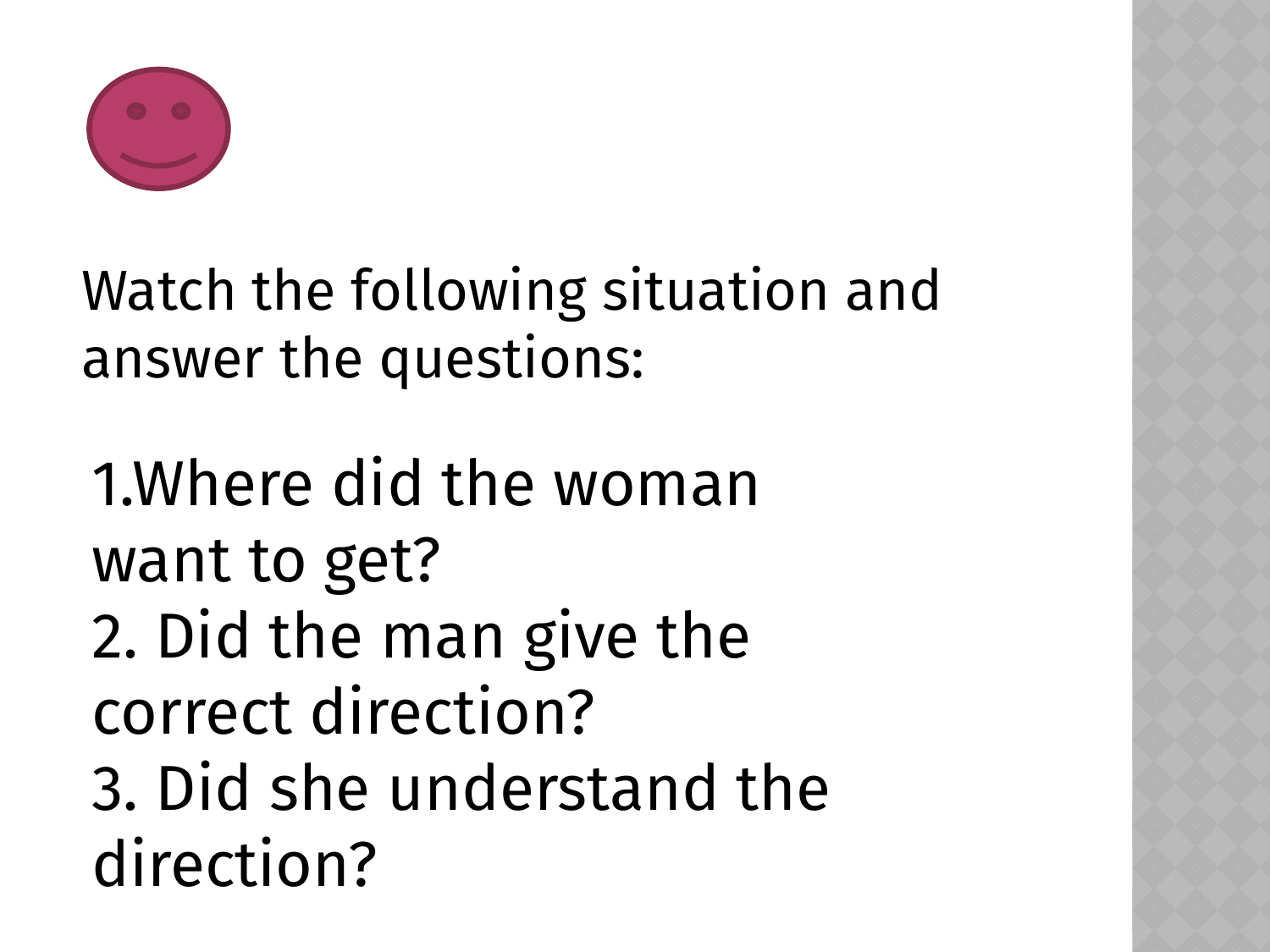

Watch the following situation and answer the questions:
1.Where did the woman want to get?
2. Did the man give the correct direction?
3. Did she understand the direction?